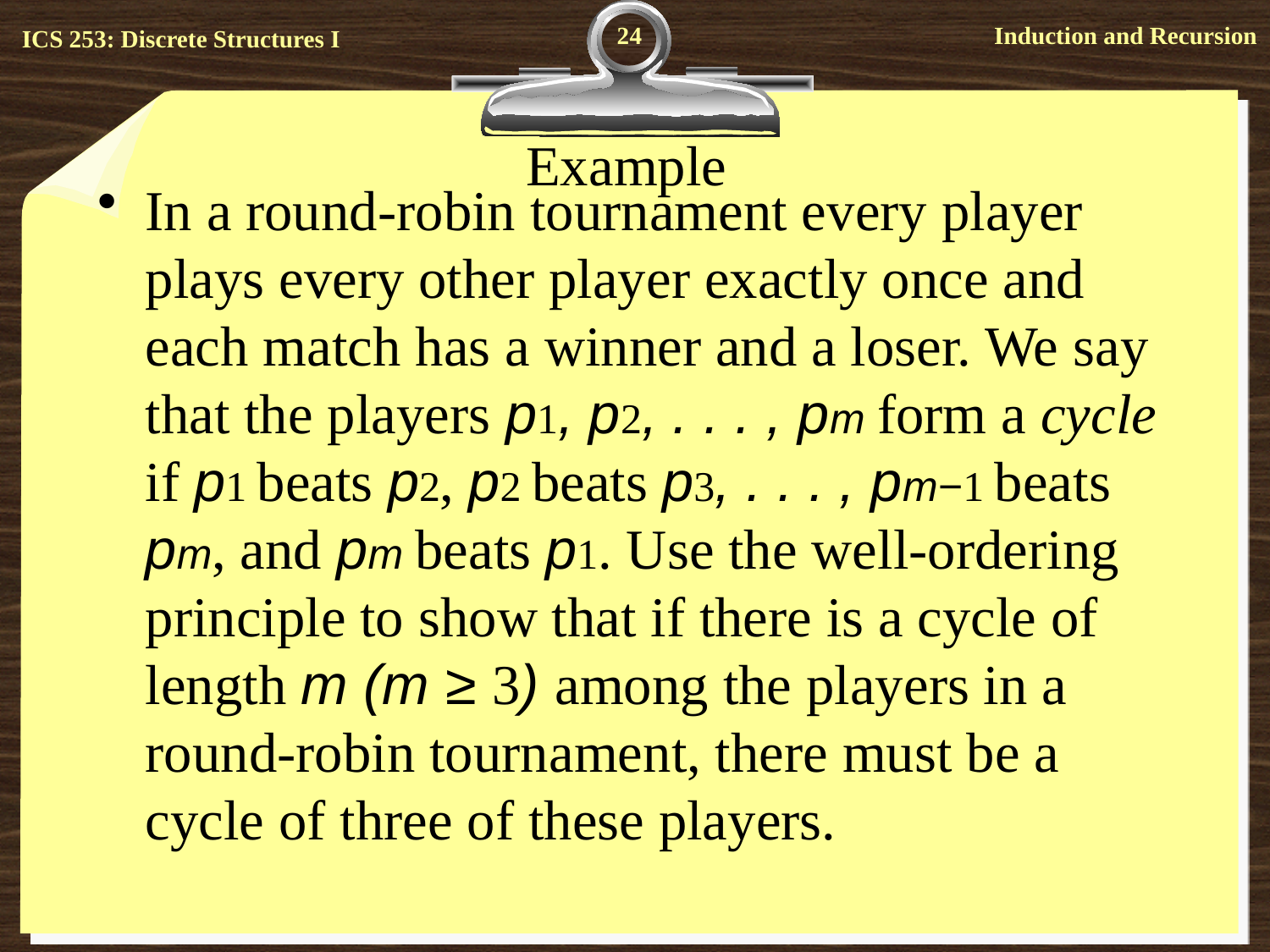

24
# Example
In a round-robin tournament every player plays every other player exactly once and each match has a winner and a loser. We say that the players p1, p2, . . . , pm form a cycle if p1 beats p2, p2 beats p3, . . . , pm−1 beats pm, and pm beats p1. Use the well-ordering principle to show that if there is a cycle of length m (m ≥ 3) among the players in a round-robin tournament, there must be a cycle of three of these players.